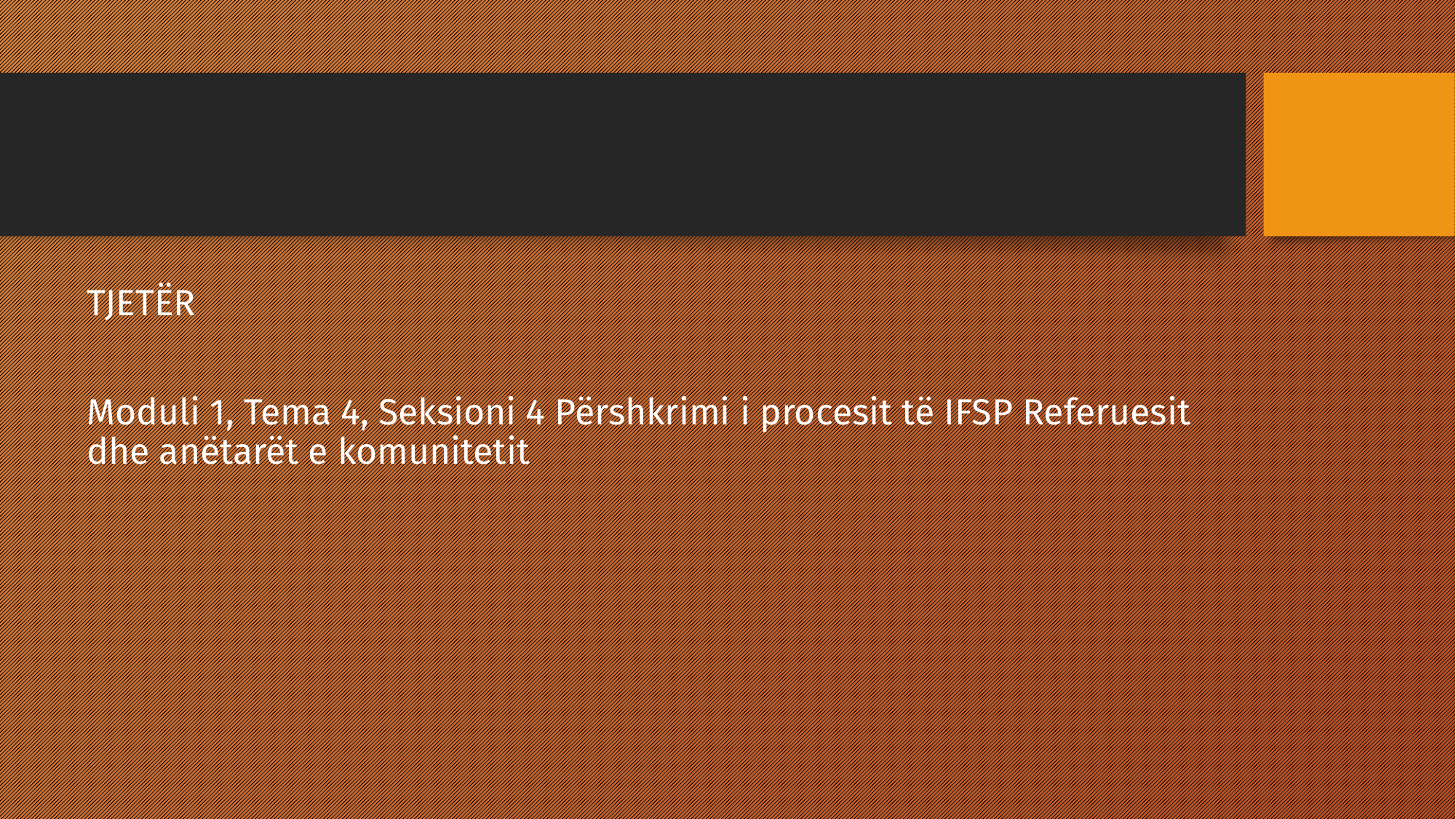

#
TJETËR

Moduli 1, Tema 4, Seksioni 4 Përshkrimi i procesit të IFSP Referuesit dhe anëtarët e komunitetit